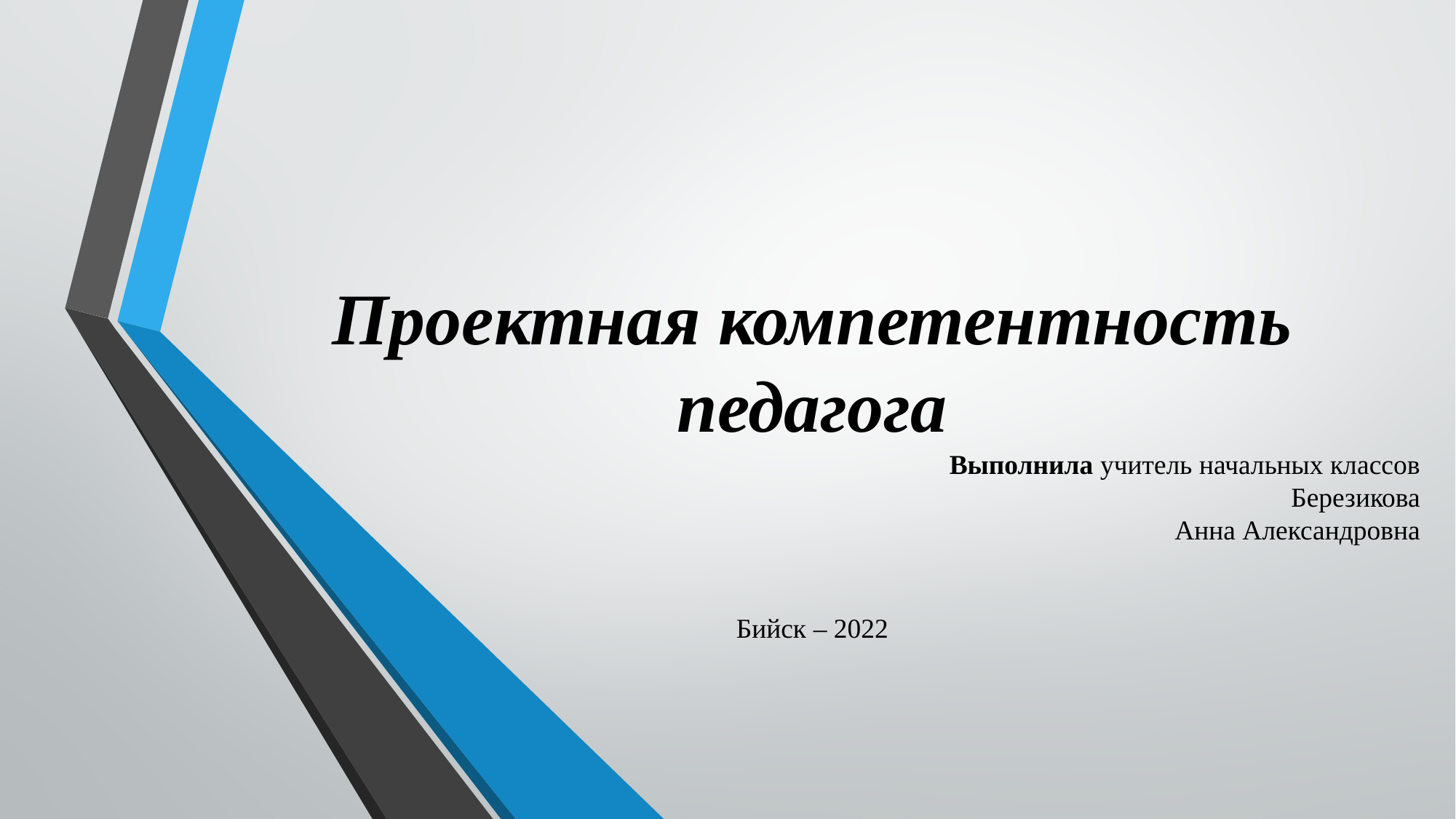

#
Проектная компетентность педагога
Выполнила учитель начальных классов
Березикова
Анна Александровна

Бийск – 2022